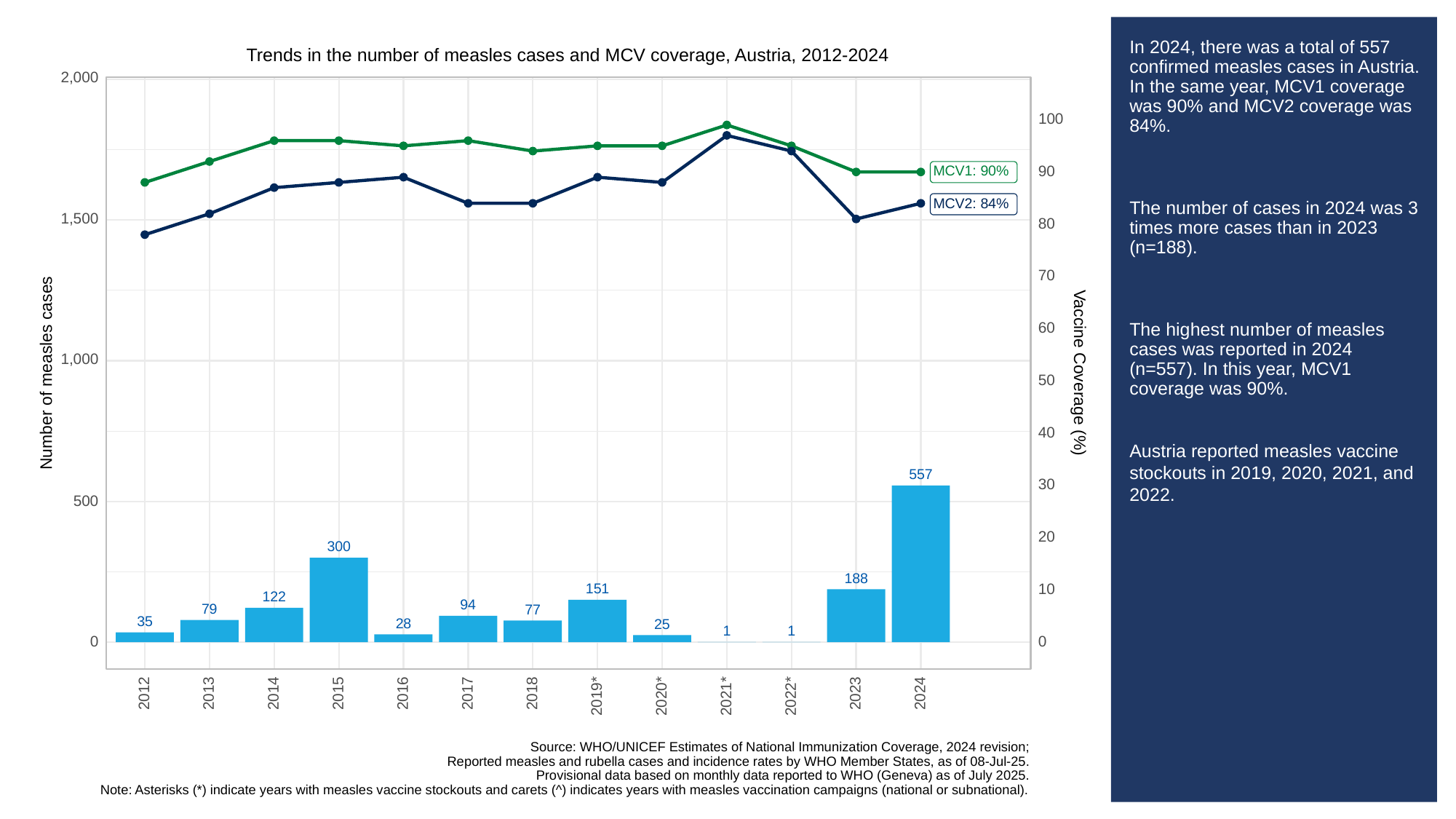

# In 2024, there was a total of 557 confirmed measles cases in Austria. In the same year, MCV1 coverage was 90% and MCV2 coverage was 84%.

The number of cases in 2024 was 3 times more cases than in 2023 (n=188).

The highest number of measles cases was reported in 2024 (n=557). In this year, MCV1 coverage was 90%.

Austria reported measles vaccine stockouts in 2019, 2020, 2021, and 2022.

Trends in the number of measles cases and MCV coverage, Austria, 2012-2024
2,000

100

90
MCV1: 90%

MCV2: 84%

1,500

80

70

60
1,000

Vaccine Coverage (%)
Number of measles cases
50
40

557
30

500

20
300

188
151
10

122

94
79
77

35
28
25

1
1

0
0

2013
2023
2012
2014
2015
2016
2017
2018
2024
2019*
2020*
2021*
2022*
Source: WHO/UNICEF Estimates of National Immunization Coverage, 2024 revision;
Reported measles and rubella cases and incidence rates by WHO Member States, as of 08-Jul-25.
Provisional data based on monthly data reported to WHO (Geneva) as of July 2025.
Note: Asterisks (*) indicate years with measles vaccine stockouts and carets (^) indicates years with measles vaccination campaigns (national or subnational).